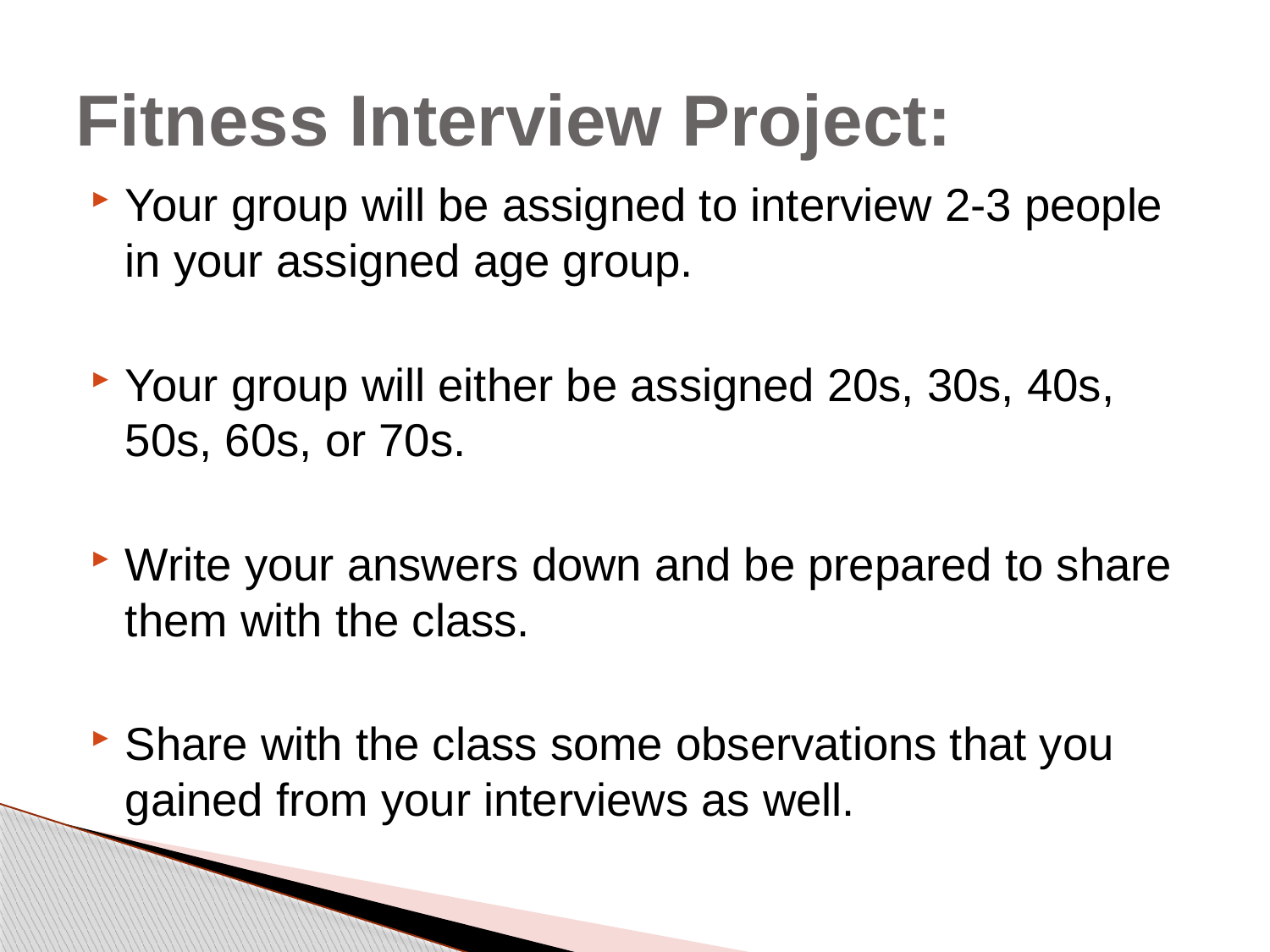

# Fitness Interview Project:
Your group will be assigned to interview 2-3 people in your assigned age group.

Your group will either be assigned 20s, 30s, 40s, 50s, 60s, or 70s.

Write your answers down and be prepared to share them with the class.

Share with the class some observations that you gained from your interviews as well.